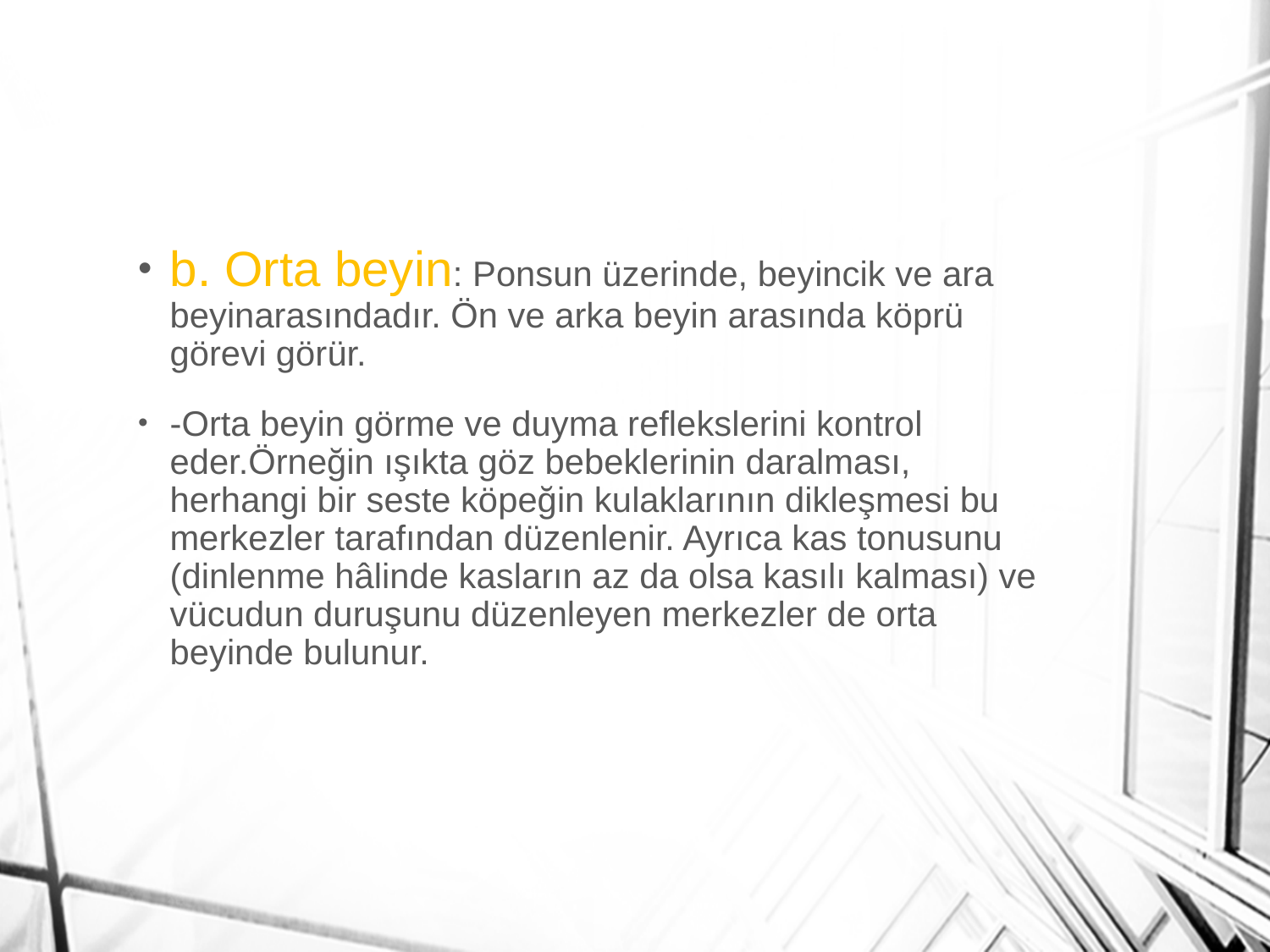

b. Orta beyin: Ponsun üzerinde, beyincik ve ara beyinarasındadır. Ön ve arka beyin arasında köprü görevi görür.
-Orta beyin görme ve duyma reflekslerini kontrol eder.Örneğin ışıkta göz bebeklerinin daralması, herhangi bir seste köpeğin kulaklarının dikleşmesi bu merkezler tarafından düzenlenir. Ayrıca kas tonusunu (dinlenme hâlinde kasların az da olsa kasılı kalması) ve vücudun duruşunu düzenleyen merkezler de orta beyinde bulunur.